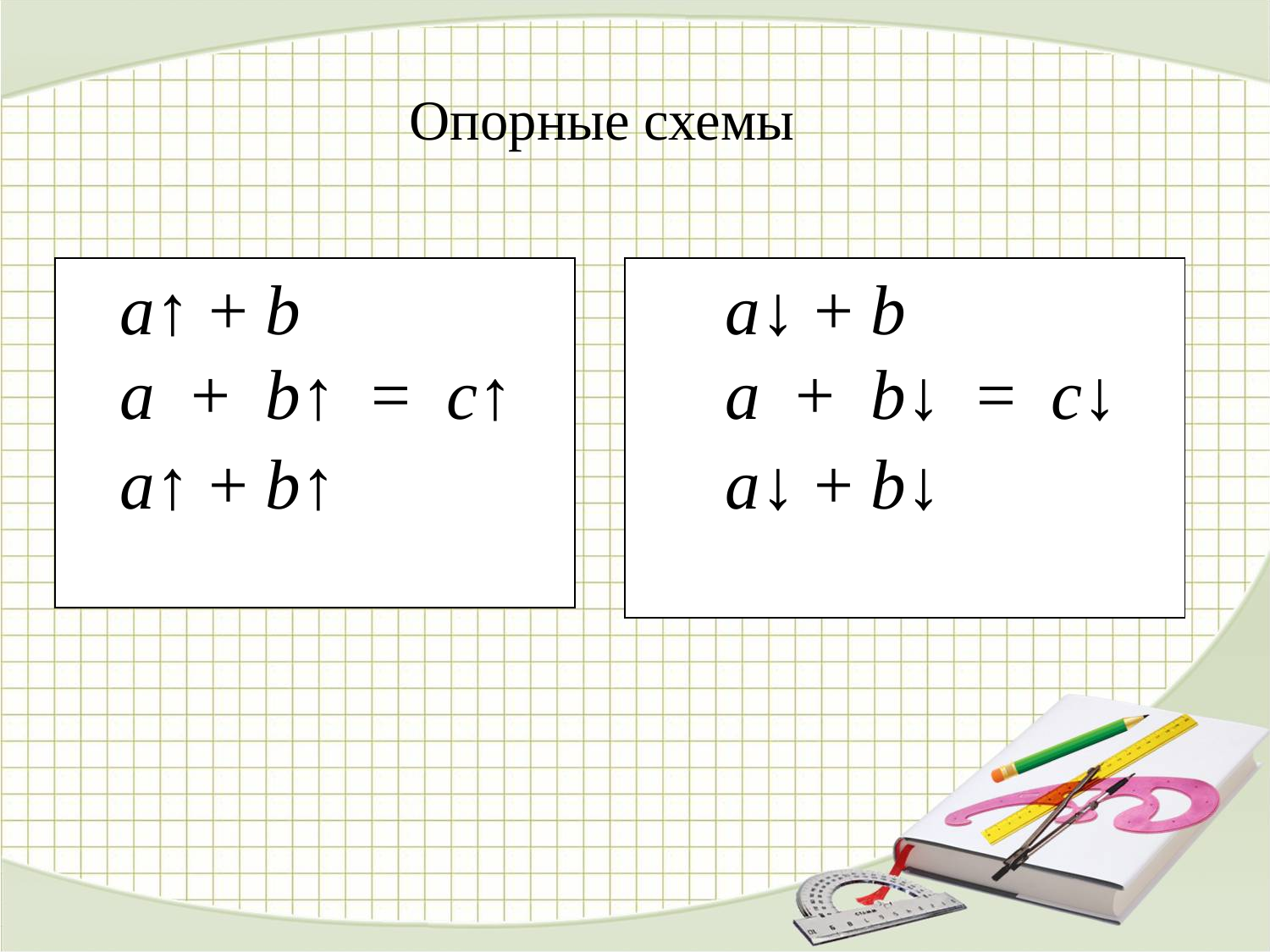

Опорные схемы
   a↑ + b
   a  +  b↑  =  c↑
   a↑ + b↑
     a↓ + b
     a  +  b↓  =  c↓
     a↓ + b↓